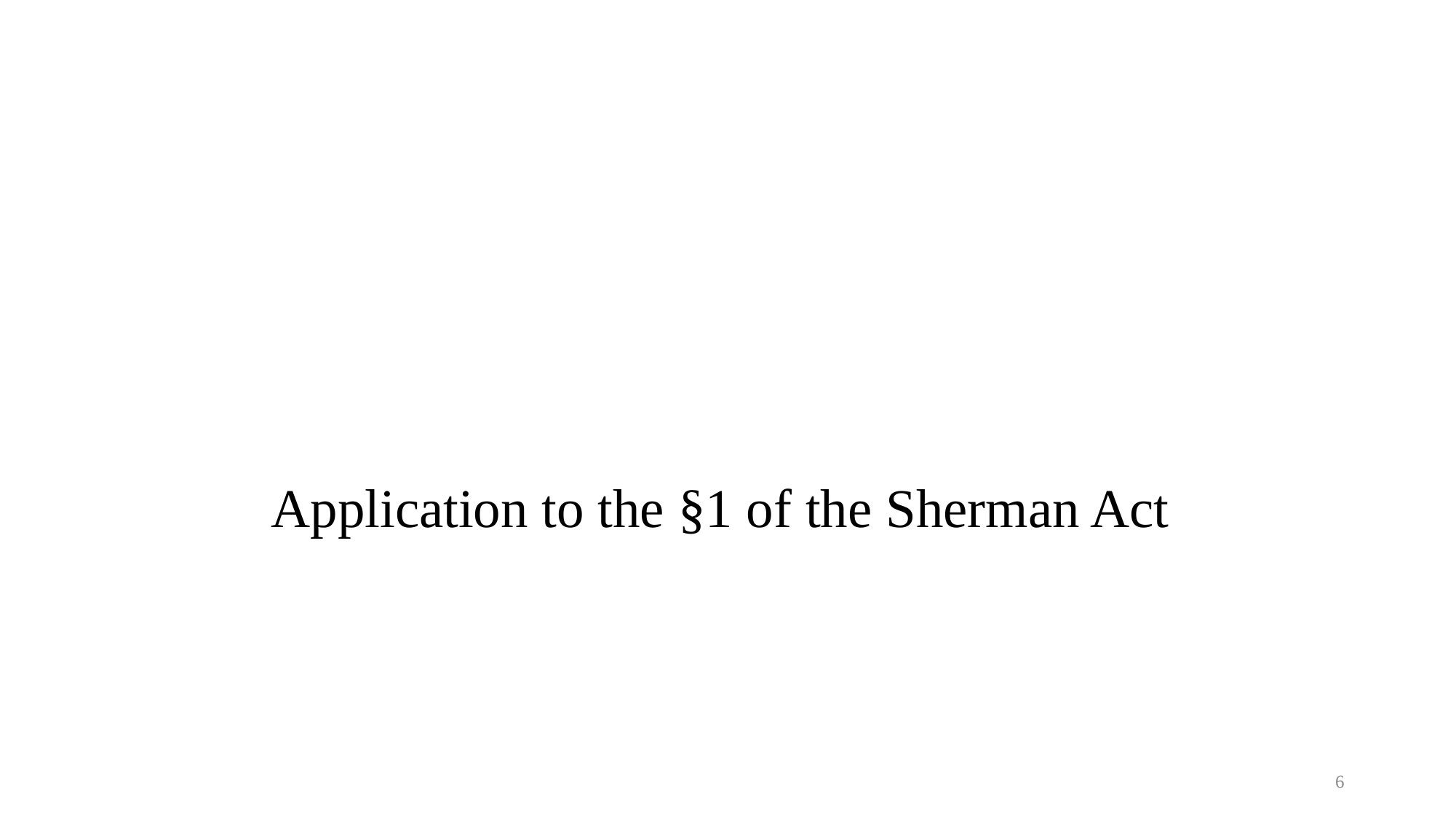

# Application to the §1 of the Sherman Act

6